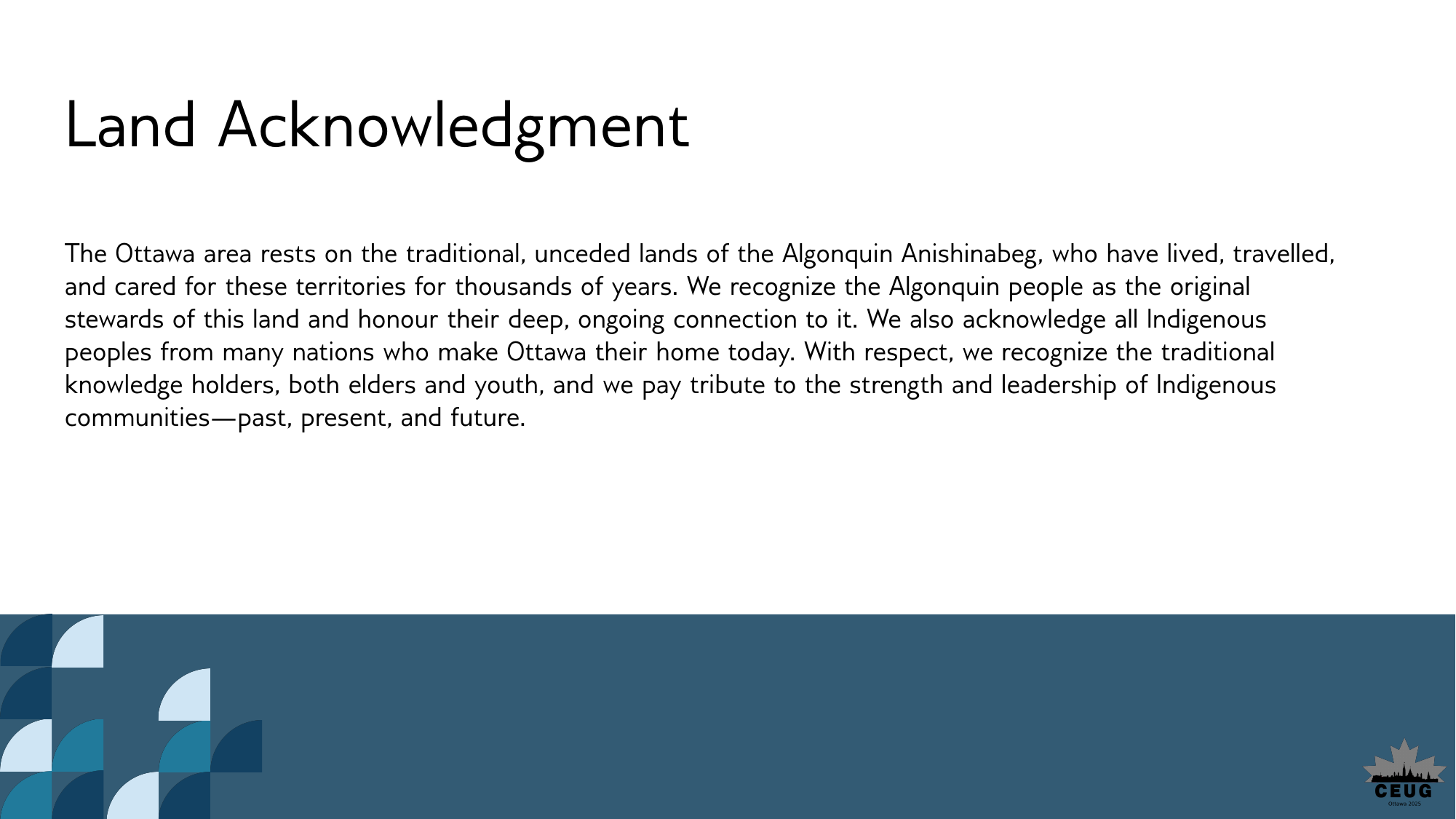

# Land Acknowledgment

The Ottawa area rests on the traditional, unceded lands of the Algonquin Anishinabeg, who have lived, travelled, and cared for these territories for thousands of years. We recognize the Algonquin people as the original stewards of this land and honour their deep, ongoing connection to it. We also acknowledge all Indigenous peoples from many nations who make Ottawa their home today. With respect, we recognize the traditional knowledge holders, both elders and youth, and we pay tribute to the strength and leadership of Indigenous communities—past, present, and future.